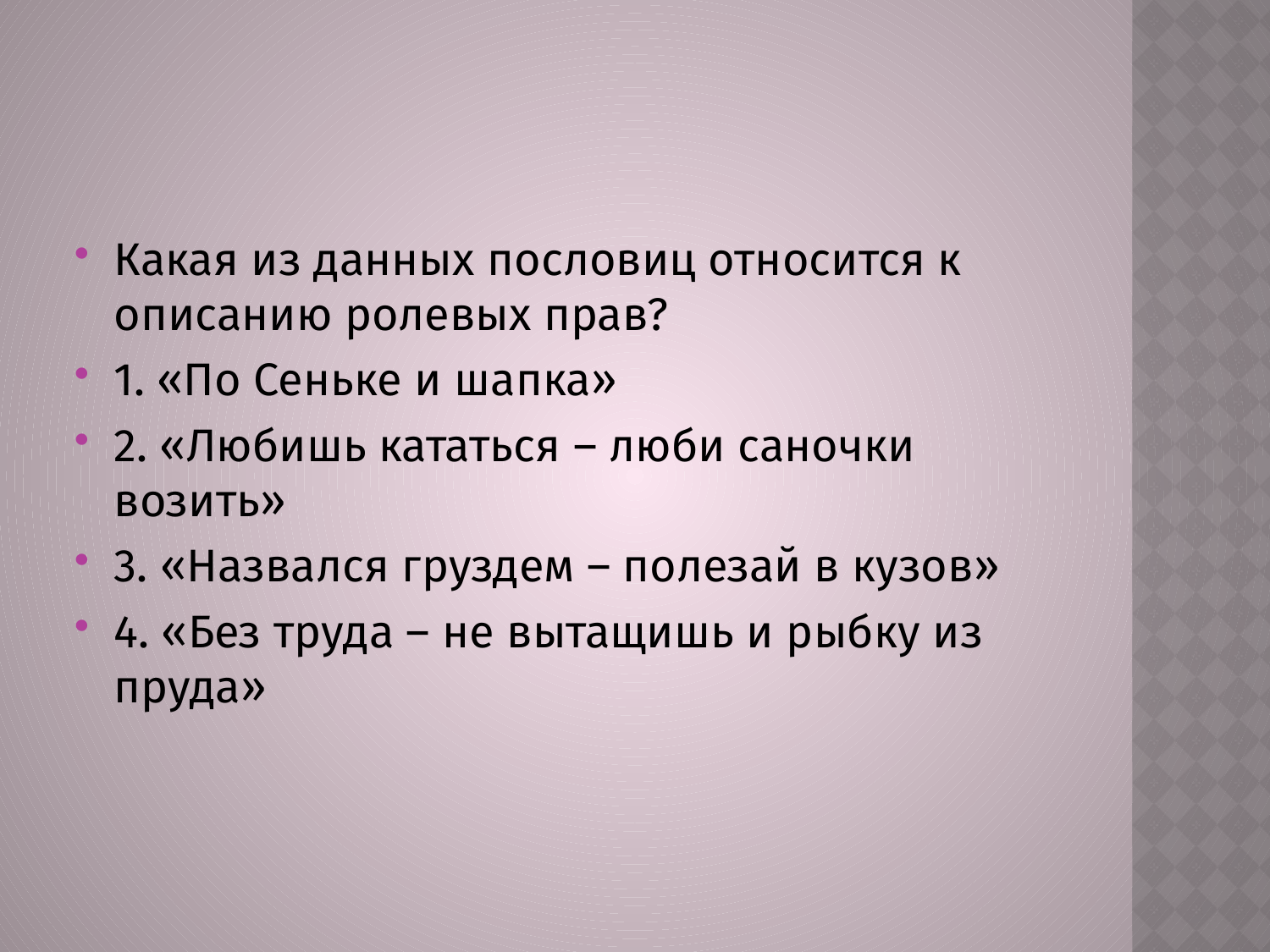

#
Какая из данных пословиц относится к описанию ролевых прав?
1. «По Сеньке и шапка»
2. «Любишь кататься – люби саночки возить»
3. «Назвался груздем – полезай в кузов»
4. «Без труда – не вытащишь и рыбку из пруда»